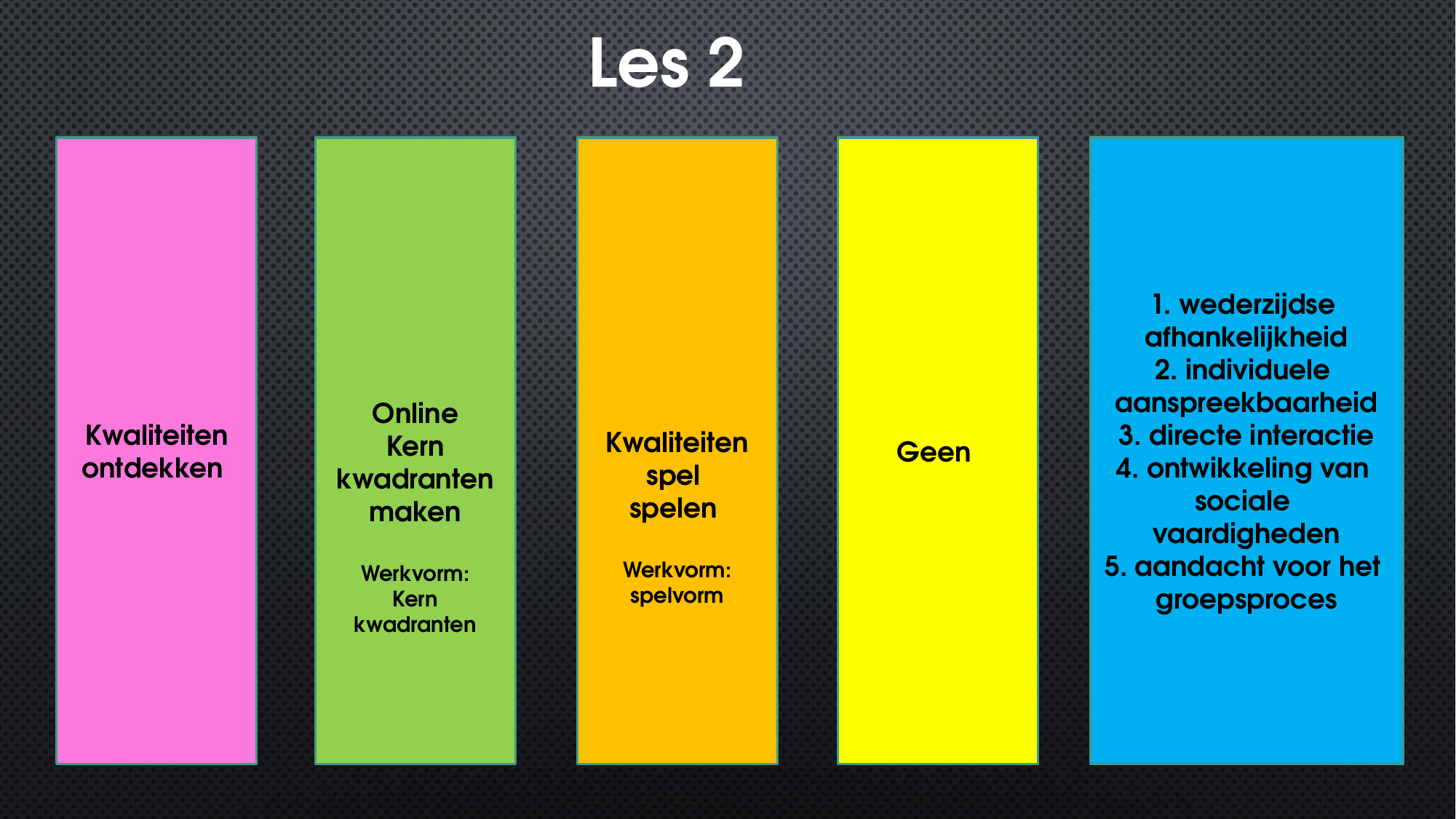

Les 2
Kwaliteiten ontdekken

Online
Kern
kwadranten maken

Werkvorm:
Kern
kwadranten

Kwaliteiten
spel
spelen

Werkvorm:
spelvorm
Geen
1. wederzijdse
afhankelijkheid​
2. individuele
aanspreekbaarheid​
3. directe interactie​
4. ontwikkeling van
sociale
vaardigheden​
5. aandacht voor het groepsproces